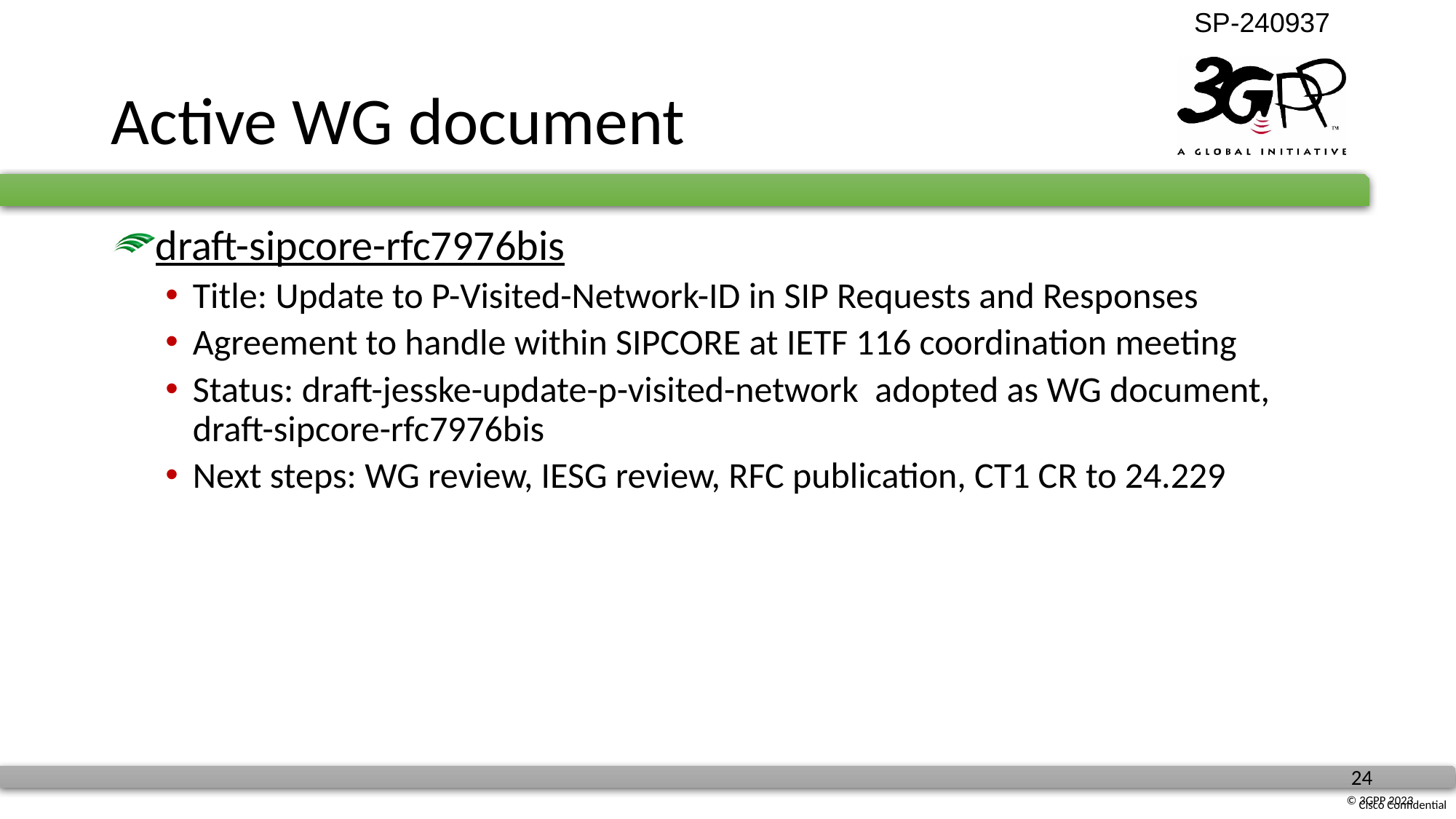

# Active WG document
draft-sipcore-rfc7976bis
Title: Update to P-Visited-Network-ID in SIP Requests and Responses
Agreement to handle within SIPCORE at IETF 116 coordination meeting
Status: draft-jesske-update-p-visited-network  adopted as WG document, draft-sipcore-rfc7976bis
Next steps: WG review, IESG review, RFC publication, CT1 CR to 24.229